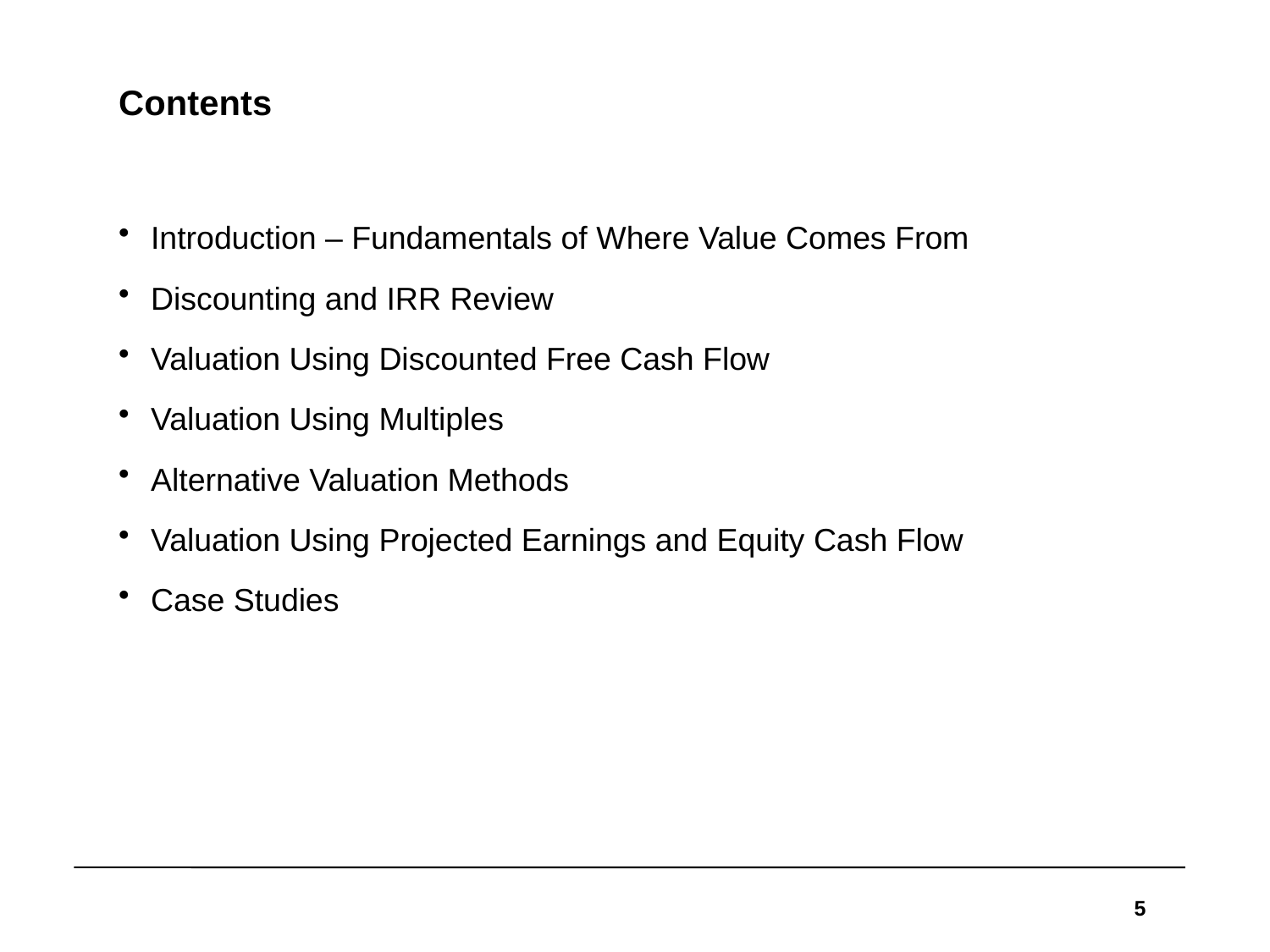

# Contents
Introduction – Fundamentals of Where Value Comes From
Discounting and IRR Review
Valuation Using Discounted Free Cash Flow
Valuation Using Multiples
Alternative Valuation Methods
Valuation Using Projected Earnings and Equity Cash Flow
Case Studies